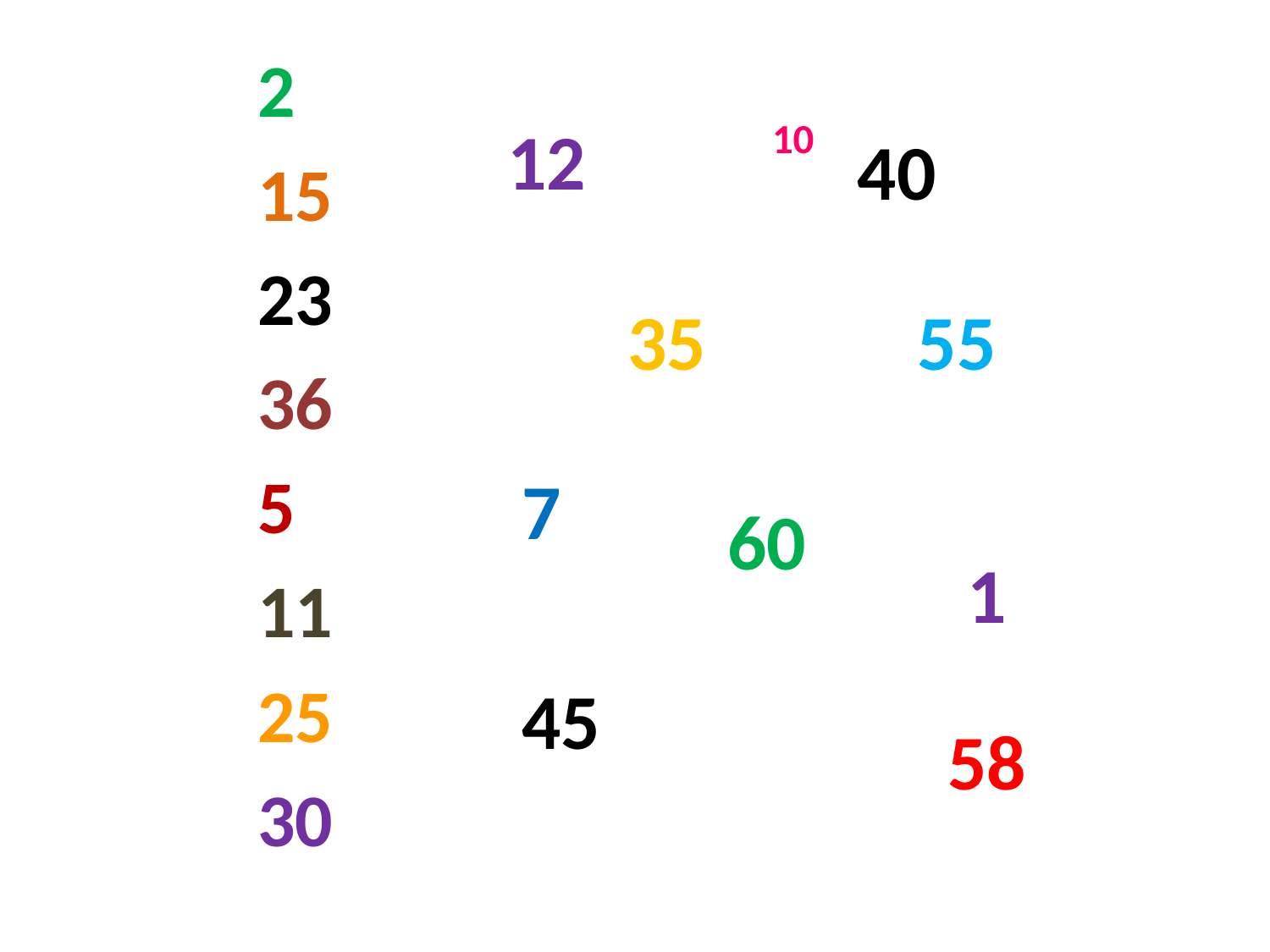

2
15
23
36
5
11
25
30

# 10
12
40
35
55
7
60
1
45
58